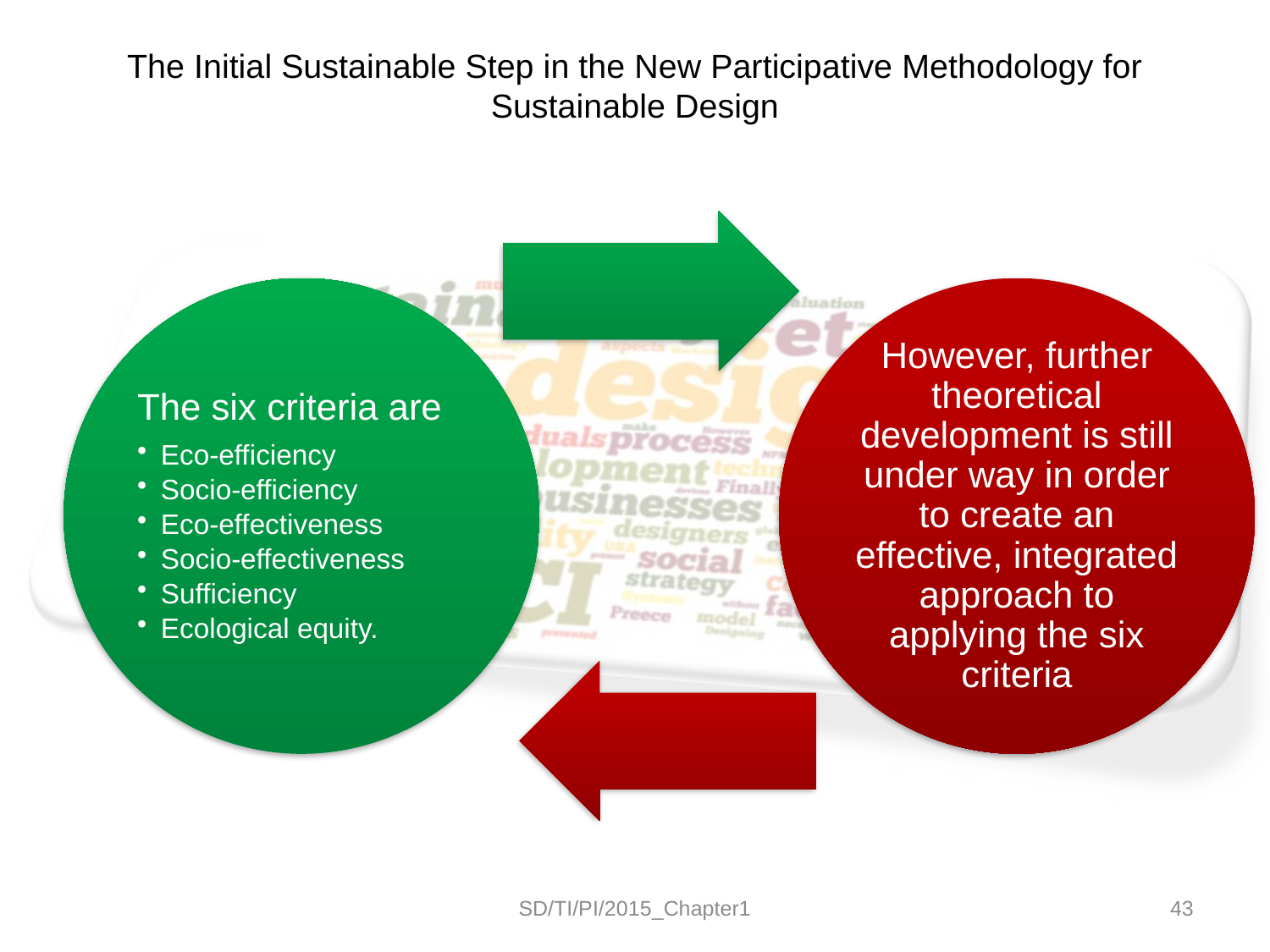

# The Initial Sustainable Step in the New Participative Methodology for Sustainable Design
The six criteria are
Eco-efficiency
Socio-efficiency
Eco-effectiveness
Socio-effectiveness
Sufficiency
Ecological equity.

However, further theoretical development is still under way in order to create an effective, integrated approach to applying the six criteria

SD/TI/PI/2015_Chapter1
43